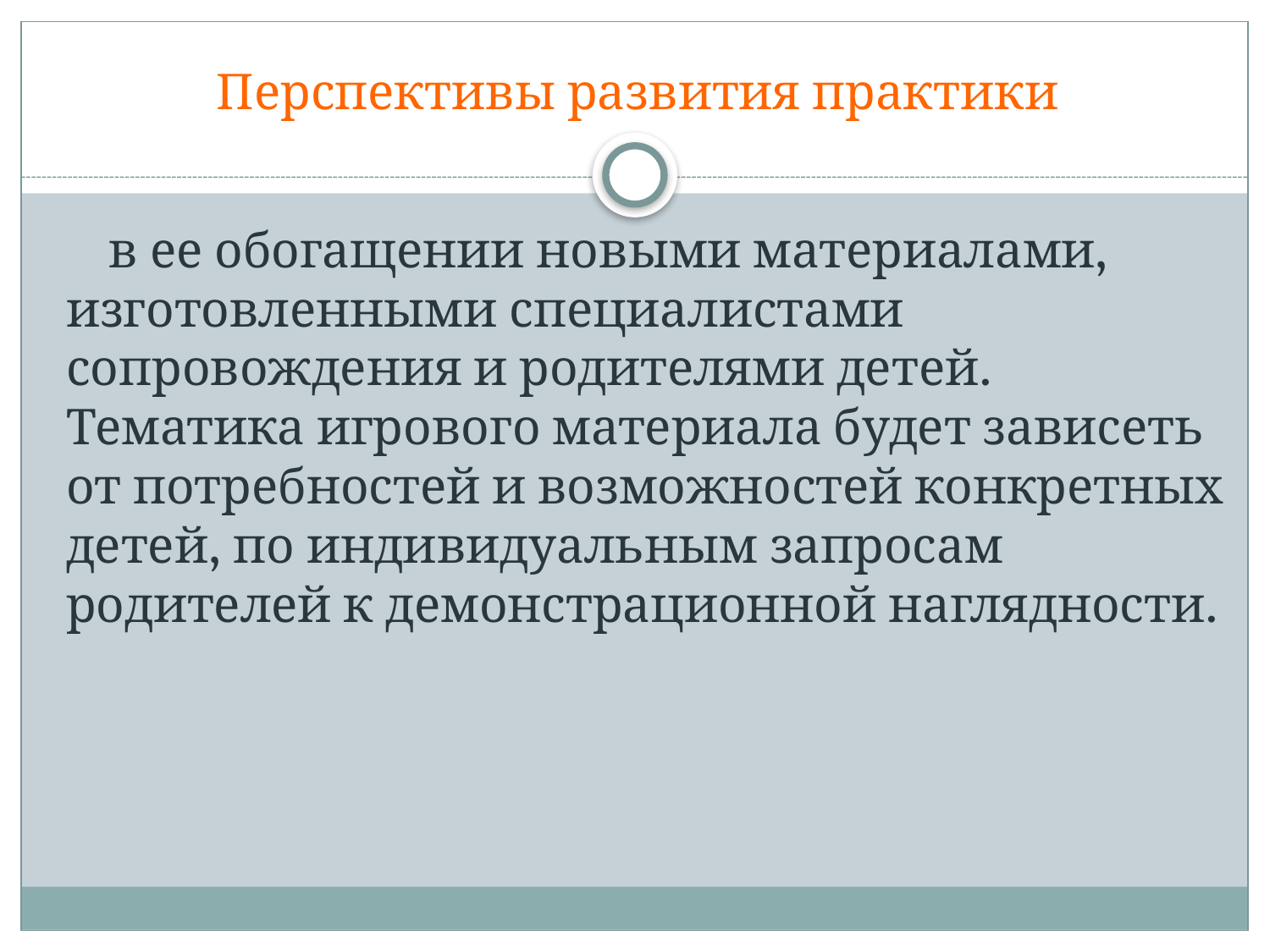

# Перспективы развития практики
в ее обогащении новыми материалами, изготовленными специалистами сопровождения и родителями детей. Тематика игрового материала будет зависеть от потребностей и возможностей конкретных детей, по индивидуальным запросам родителей к демонстрационной наглядности.